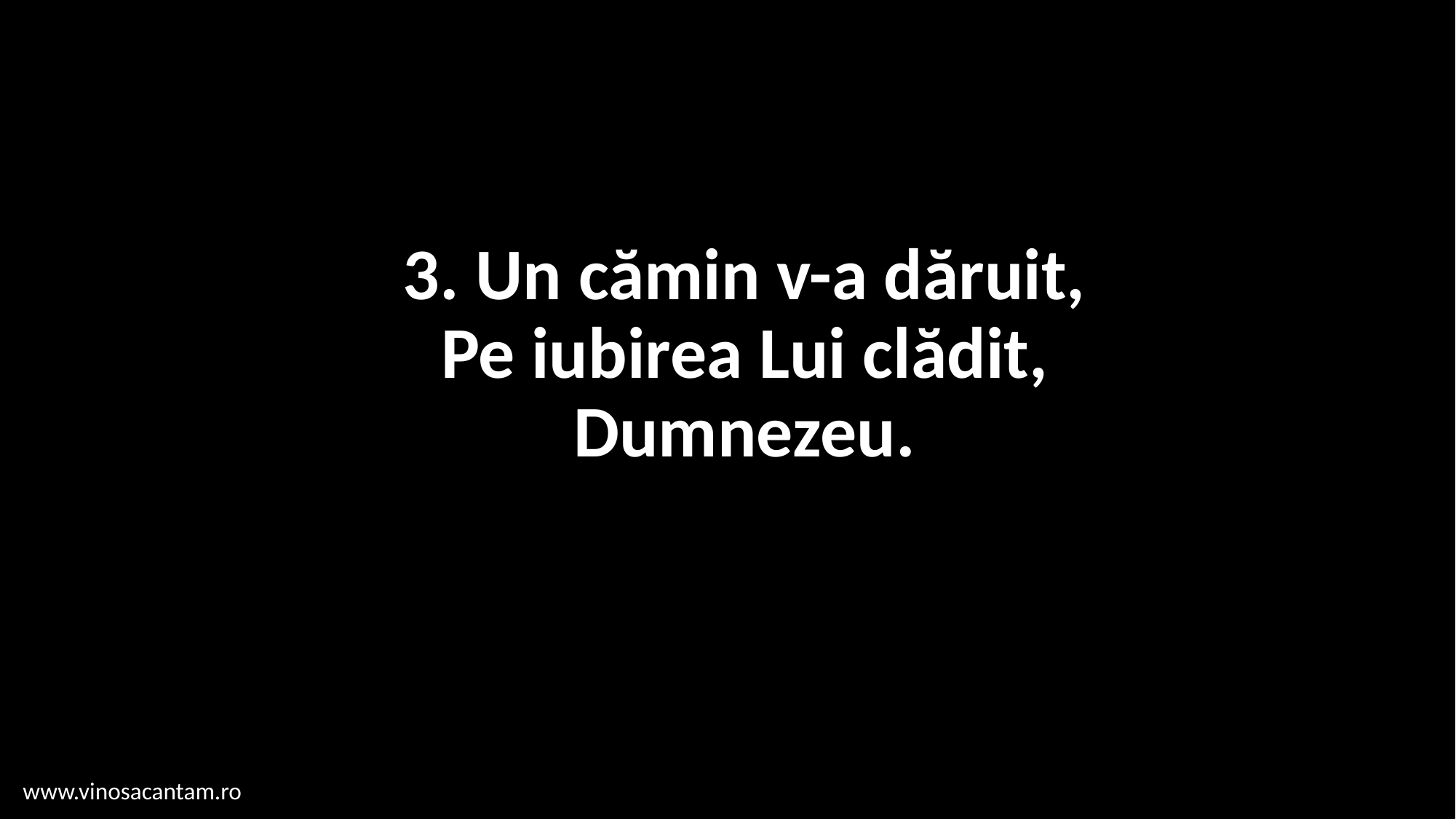

# 3. Un cămin v-a dăruit, Pe iubirea Lui clădit, Dumnezeu.
www.vinosacantam.ro